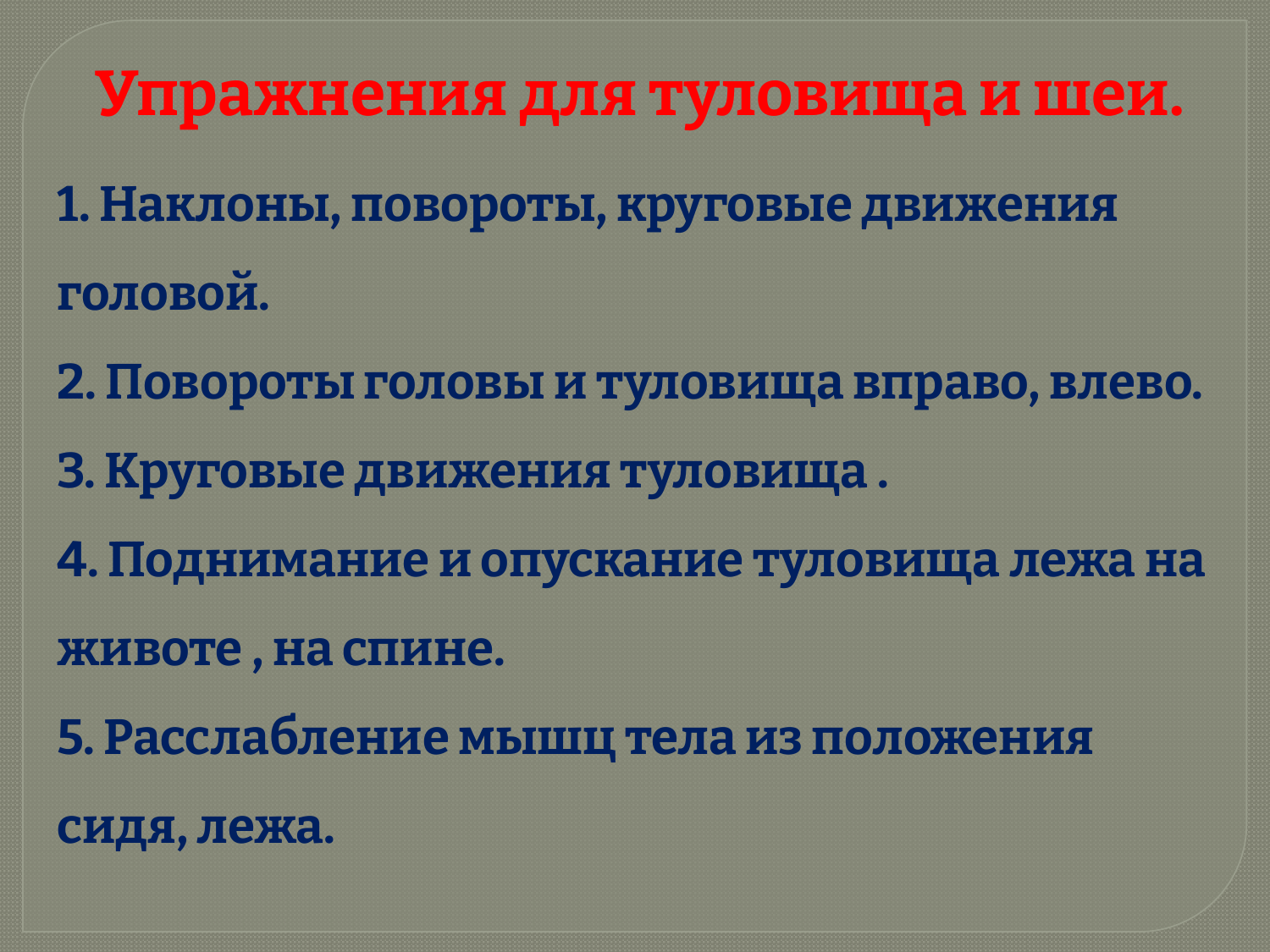

Упражнения для туловища и шеи.
1. Наклоны, повороты, круговые движения головой.
2. Повороты головы и туловища вправо, влево.
3. Круговые движения туловища .
4. Поднимание и опускание туловища лежа на животе , на спине.
5. Расслабление мышц тела из положения сидя, лежа.